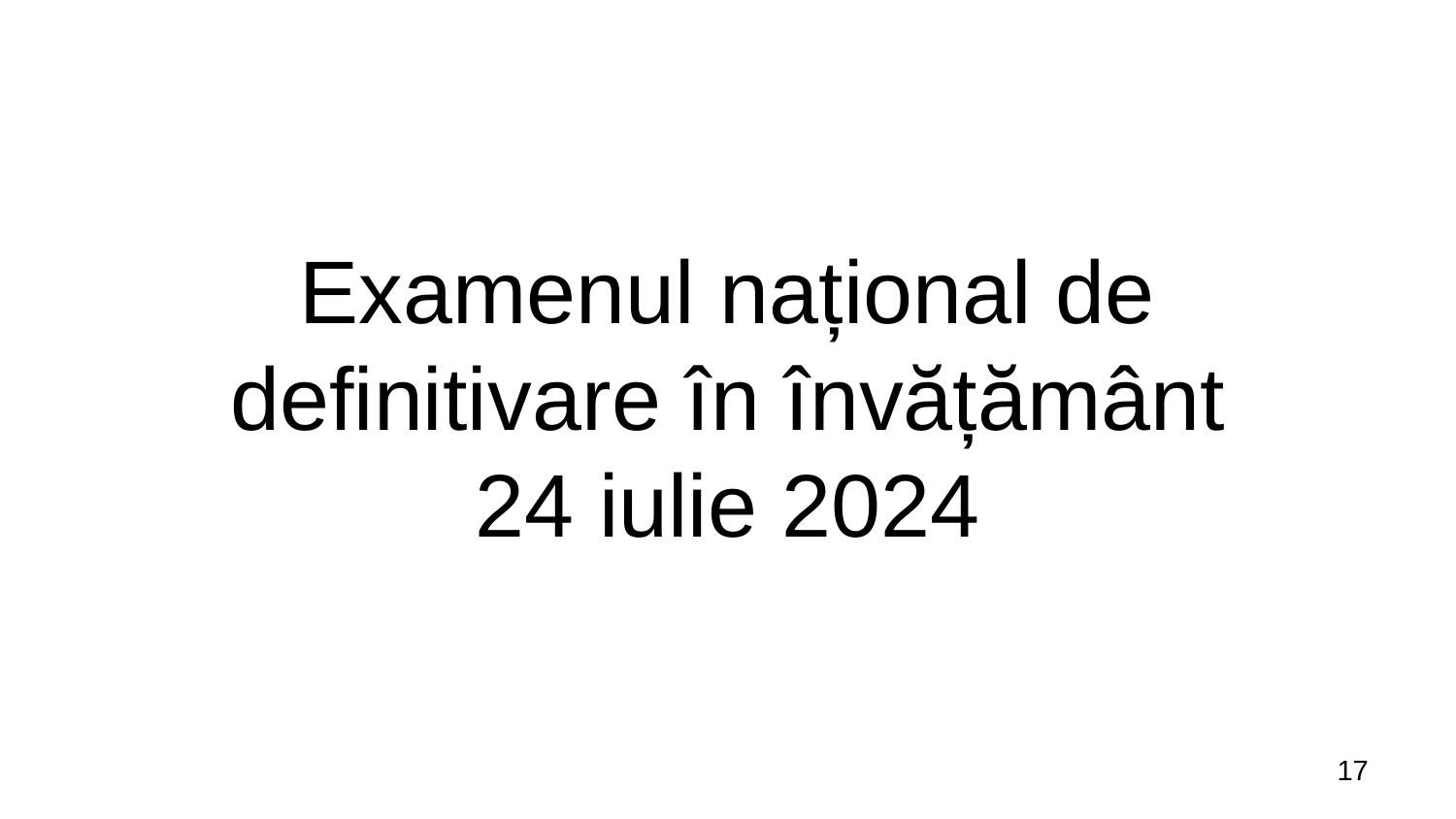

# Examenul național de definitivare în învățământ 24 iulie 2024
17